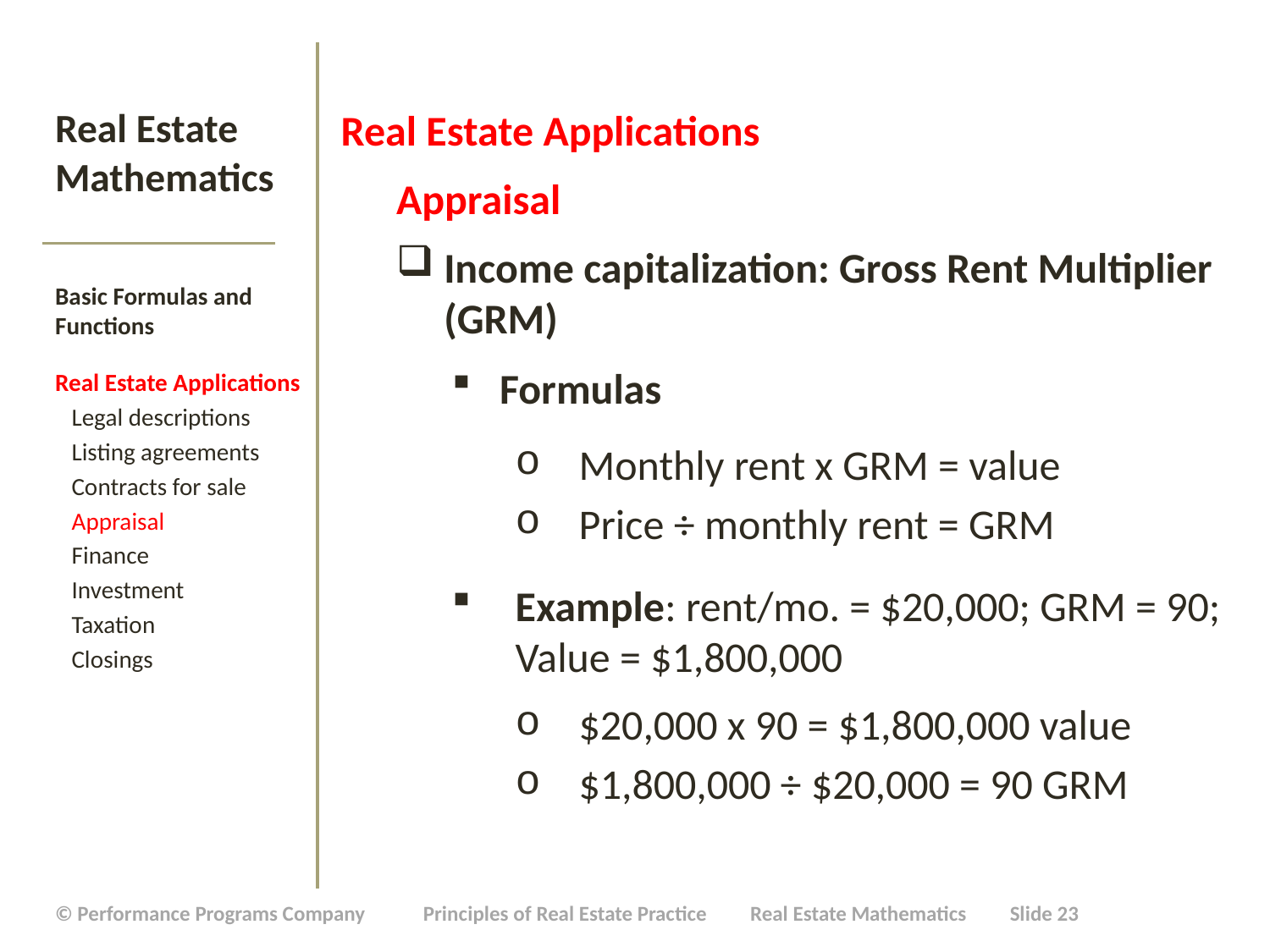

Real Estate Applications

Appraisal

Income capitalization: Gross Rent Multiplier (GRM)
Formulas
Monthly rent x GRM = value
Price ÷ monthly rent = GRM
Example: rent/mo. = $20,000; GRM = 90; Value = $1,800,000
$20,000 x 90 = $1,800,000 value
$1,800,000 ÷ $20,000 = 90 GRM

# Real Estate Mathematics

Basic Formulas and Functions

Real Estate Applications
   Legal descriptions
   Listing agreements
   Contracts for sale
   Appraisal
   Finance
   Investment
   Taxation
   Closings

| © Performance Programs Company Principles of Real Estate Practice Real Estate Mathematics Slide 23 |
| --- |